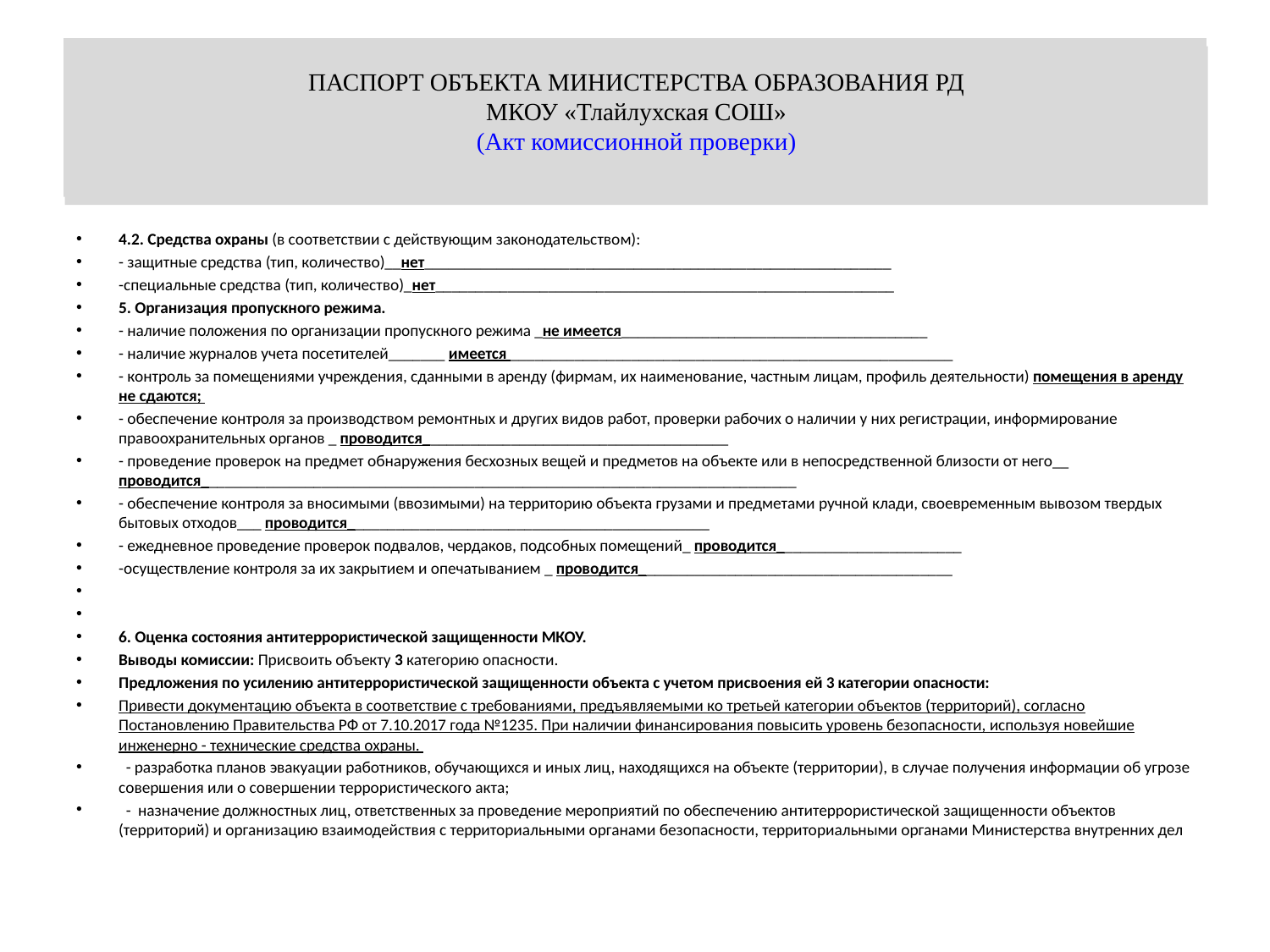

# ПАСПОРТ ОБЪЕКТА МИНИСТЕРСТВА ОБРАЗОВАНИЯ РД МКОУ «Мочохская сош» (Акт комиссионной проверки)
ПАСПОРТ ОБЪЕКТА МИНИСТЕРСТВА ОБРАЗОВАНИЯ РД
МКОУ «Тлайлухская СОШ»
 (Акт комиссионной проверки)
4.2. Средства охраны (в соответствии с действующим законодательством):
- защитные средства (тип, количество)__нет__________________________________________________________
-специальные средства (тип, количество)_нет_________________________________________________________
5. Организация пропускного режима.
- наличие положения по организации пропускного режима _не имеется______________________________________
- наличие журналов учета посетителей_______ имеется _______________________________________________________
- контроль за помещениями учреждения, сданными в аренду (фирмам, их наименование, частным лицам, профиль деятельности) помещения в аренду не сдаются;
- обеспечение контроля за производством ремонтных и других видов работ, проверки рабочих о наличии у них регистрации, информирование правоохранительных органов _ проводится______________________________________
- проведение проверок на предмет обнаружения бесхозных вещей и предметов на объекте или в непосредственной близости от него__ проводится__________________________________________________________________________
- обеспечение контроля за вносимыми (ввозимыми) на территорию объекта грузами и предметами ручной клади, своевременным вывозом твердых бытовых отходов___ проводится_____________________________________________
- ежедневное проведение проверок подвалов, чердаков, подсобных помещений_ проводится_______________________
-осуществление контроля за их закрытием и опечатыванием _ проводится_______________________________________

6. Оценка состояния антитеррористической защищенности МКОУ.
Выводы комиссии: Присвоить объекту 3 категорию опасности.
Предложения по усилению антитеррористической защищенности объекта с учетом присвоения ей 3 категории опасности:
Привести документацию объекта в соответствие с требованиями, предъявляемыми ко третьей категории объектов (территорий), согласно Постановлению Правительства РФ от 7.10.2017 года №1235. При наличии финансирования повысить уровень безопасности, используя новейшие инженерно - технические средства охраны.
  - разработка планов эвакуации работников, обучающихся и иных лиц, находящихся на объекте (территории), в случае получения информации об угрозе совершения или о совершении террористического акта;
  -  назначение должностных лиц, ответственных за проведение мероприятий по обеспечению антитеррористической защищенности объектов (территорий) и организацию взаимодействия с территориальными органами безопасности, территориальными органами Министерства внутренних дел